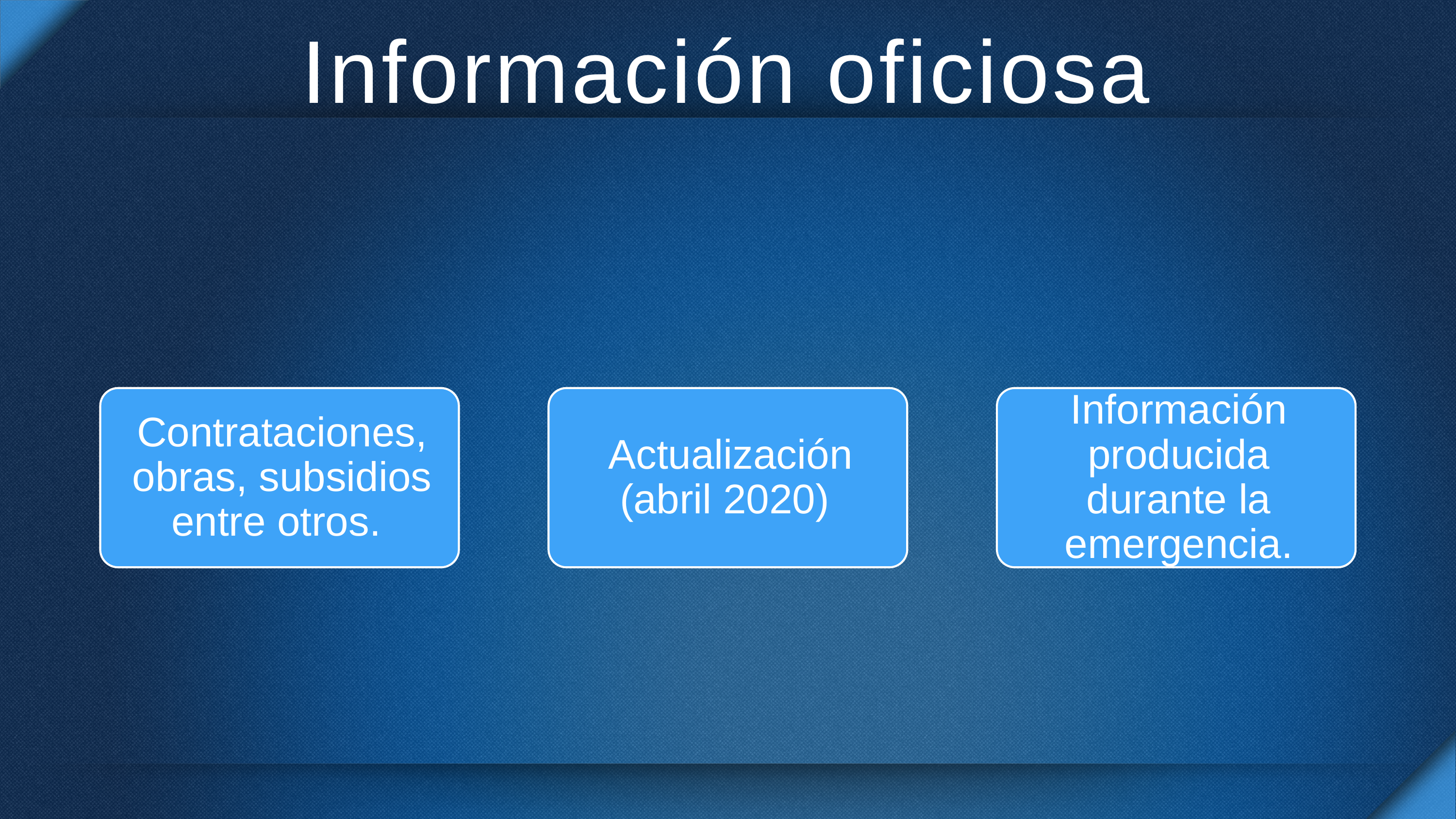

# Información oficiosa
Contrataciones, obras, subsidios entre otros.
Actualización (abril 2020)
Información producida durante la emergencia.